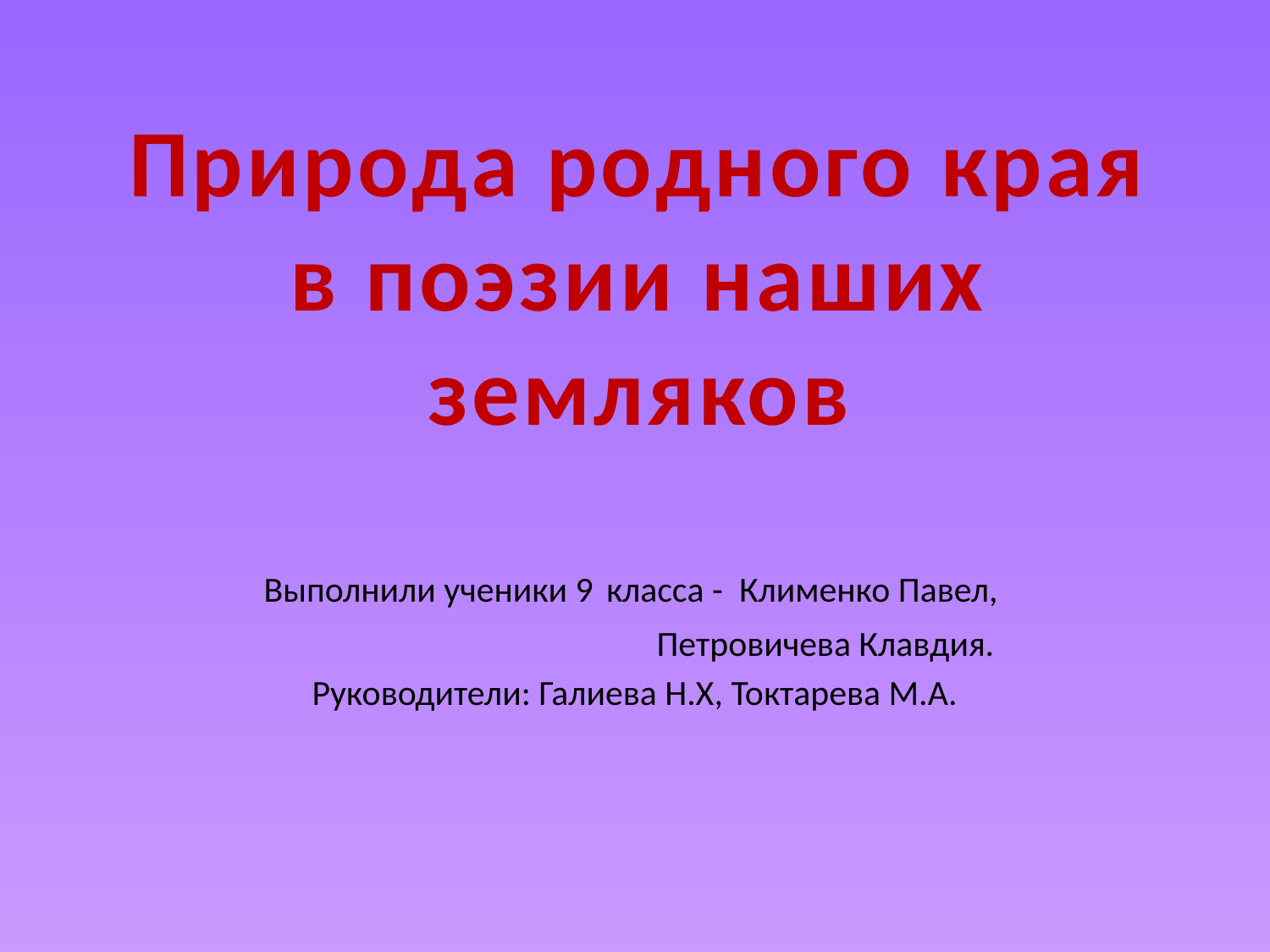

# Природа родного края в поэзии наших земляков
Выполнили ученики 9 класса -  Клименко Павел,
			Петровичева Клавдия.
Руководители: Галиева Н.Х, Токтарева М.А.